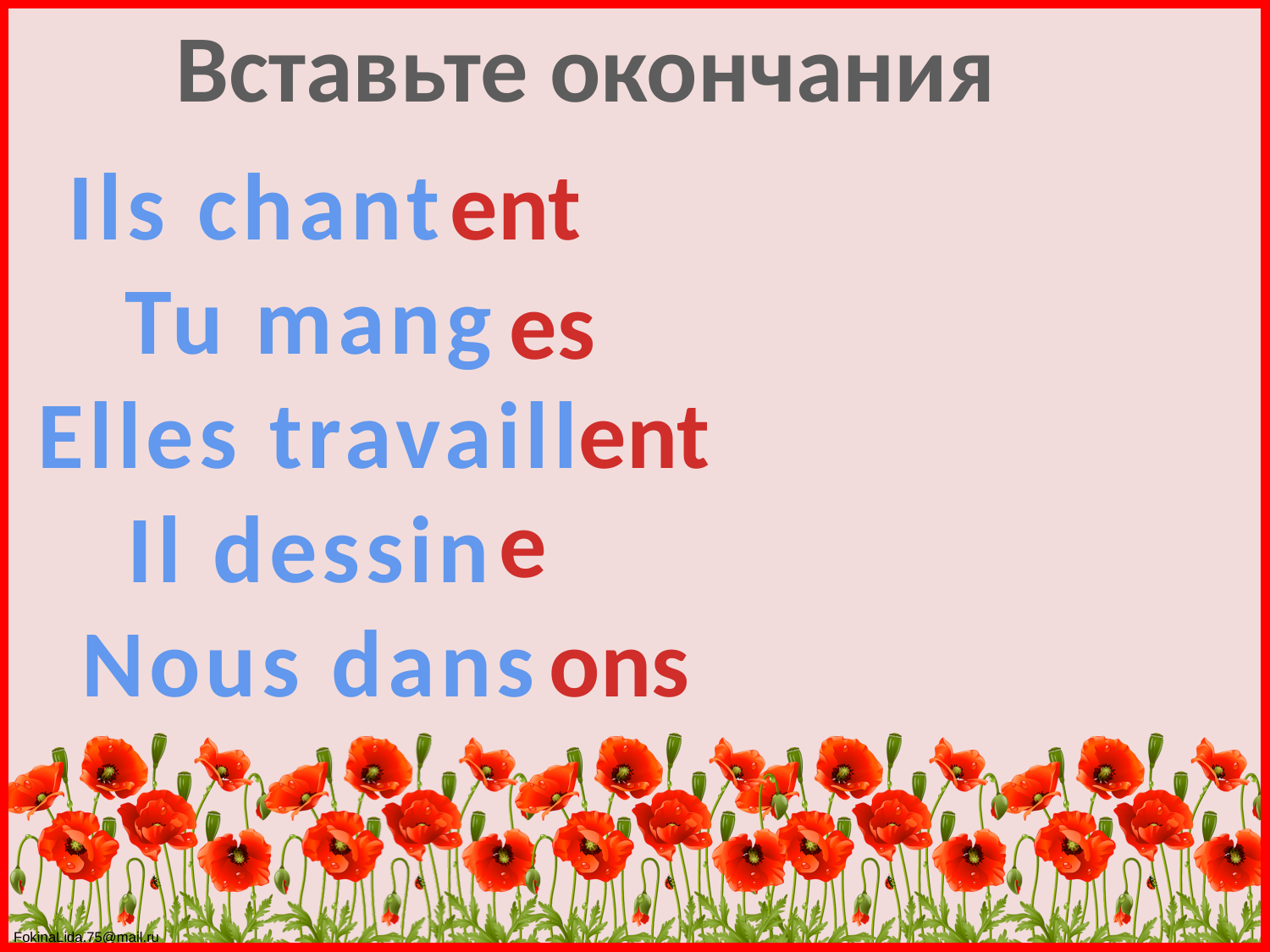

Вставьте окончания
Ils chant
Tu mang
Elles travaill
Il dessin
Nous dans
ent
es
ent
e
ons